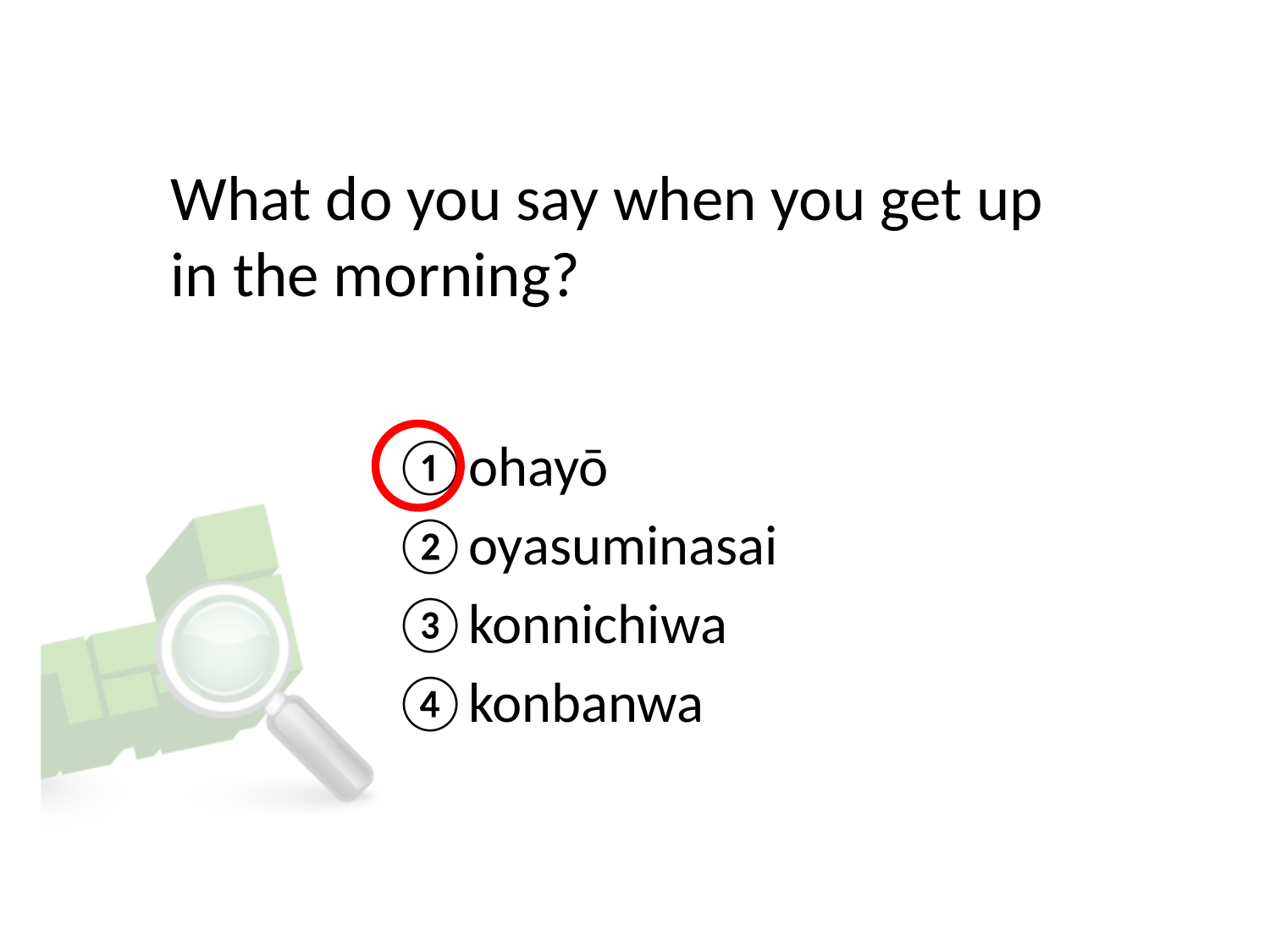

# What do you say when you get up in the morning?
ohayō
oyasuminasai
konnichiwa
konbanwa